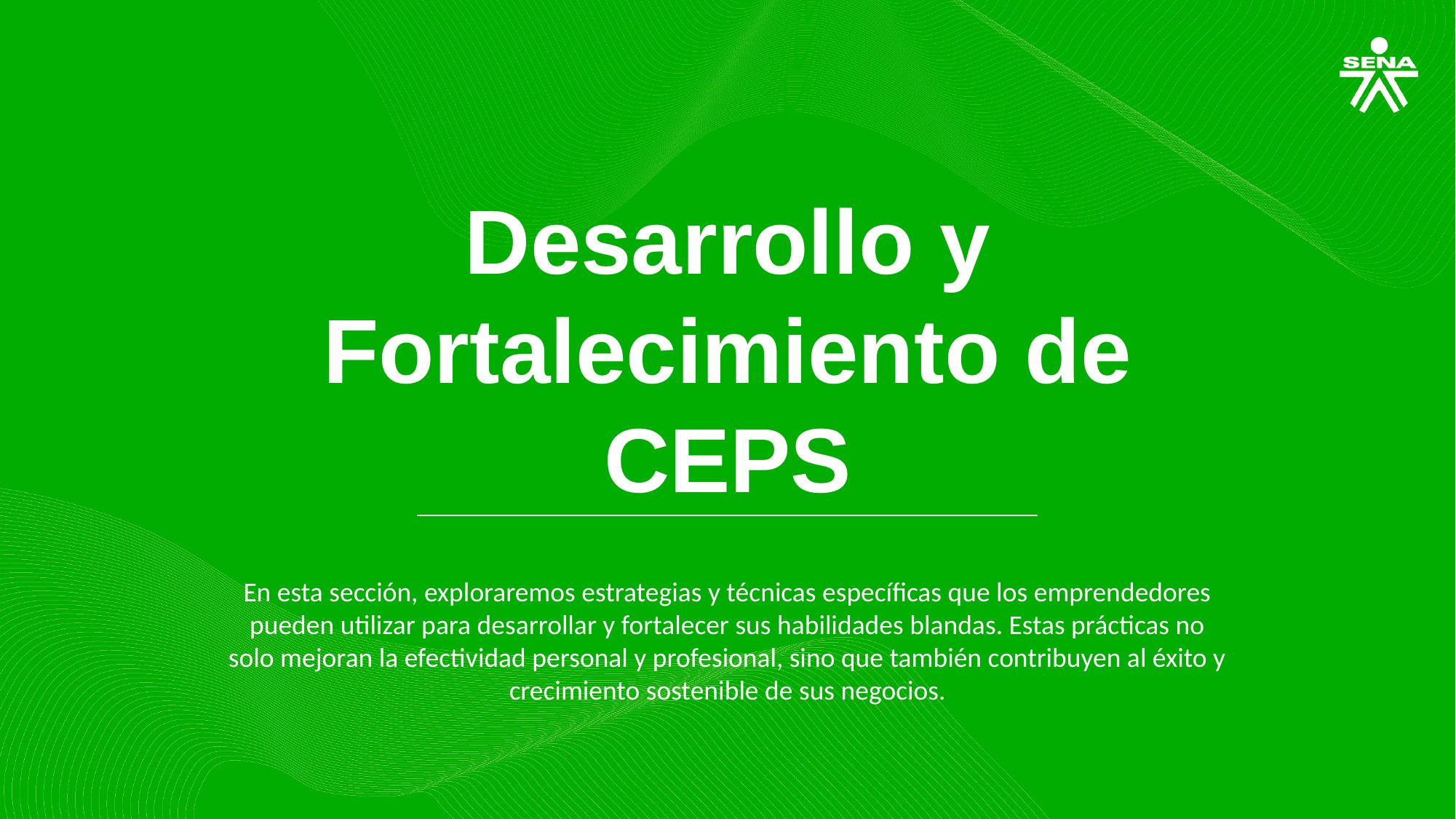

Desarrollo y Fortalecimiento de CEPS
En esta sección, exploraremos estrategias y técnicas específicas que los emprendedores pueden utilizar para desarrollar y fortalecer sus habilidades blandas. Estas prácticas no solo mejoran la efectividad personal y profesional, sino que también contribuyen al éxito y crecimiento sostenible de sus negocios.